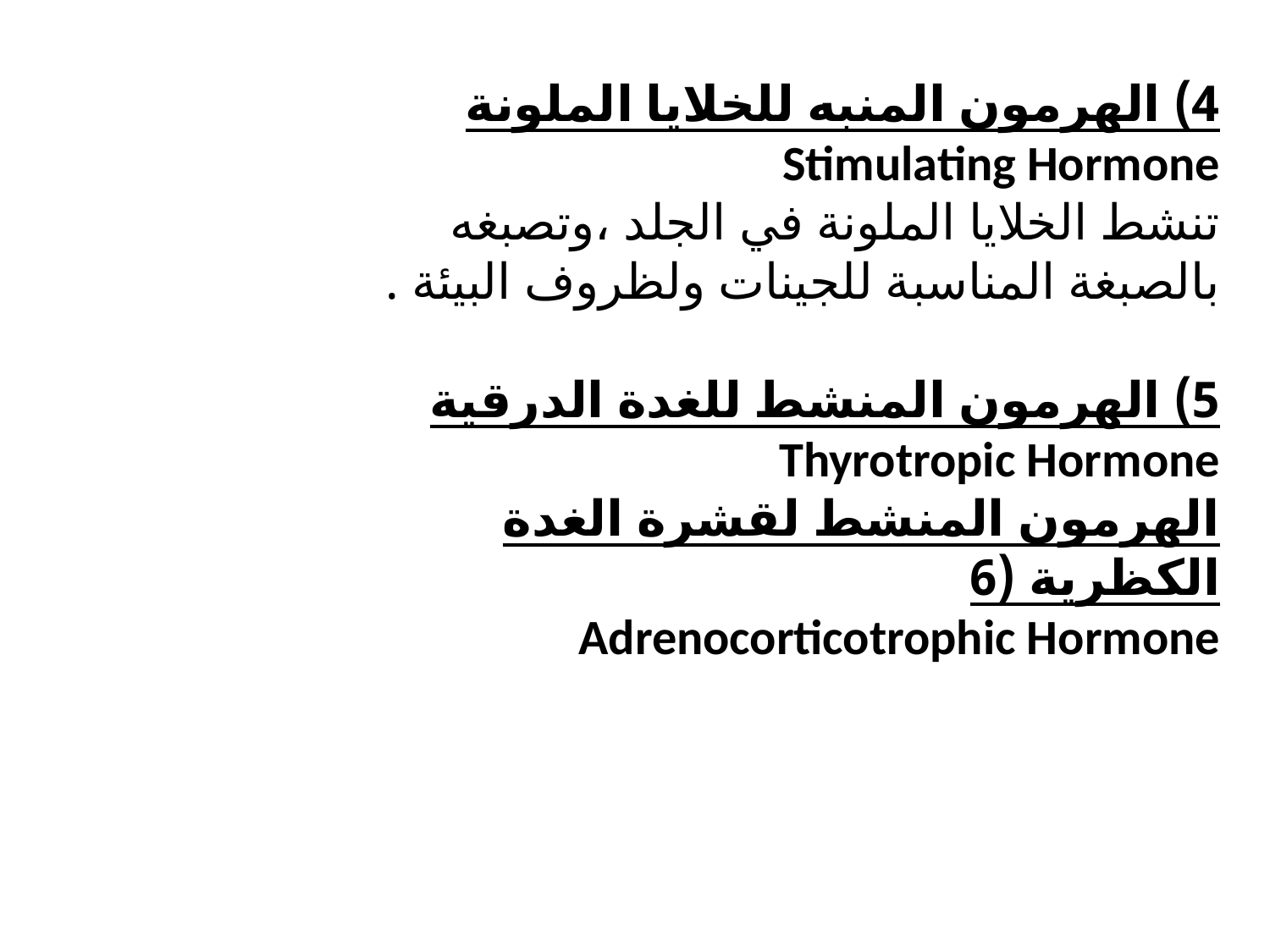

4) الهرمون المنبه للخلايا الملونة Stimulating Hormone
تنشط الخلايا الملونة في الجلد ،وتصبغه بالصبغة المناسبة للجينات ولظروف البيئة .

5) الهرمون المنشط للغدة الدرقية Thyrotropic Hormone
الهرمون المنشط لقشرة الغدة الكظرية (6
Adrenocorticotrophic Hormone